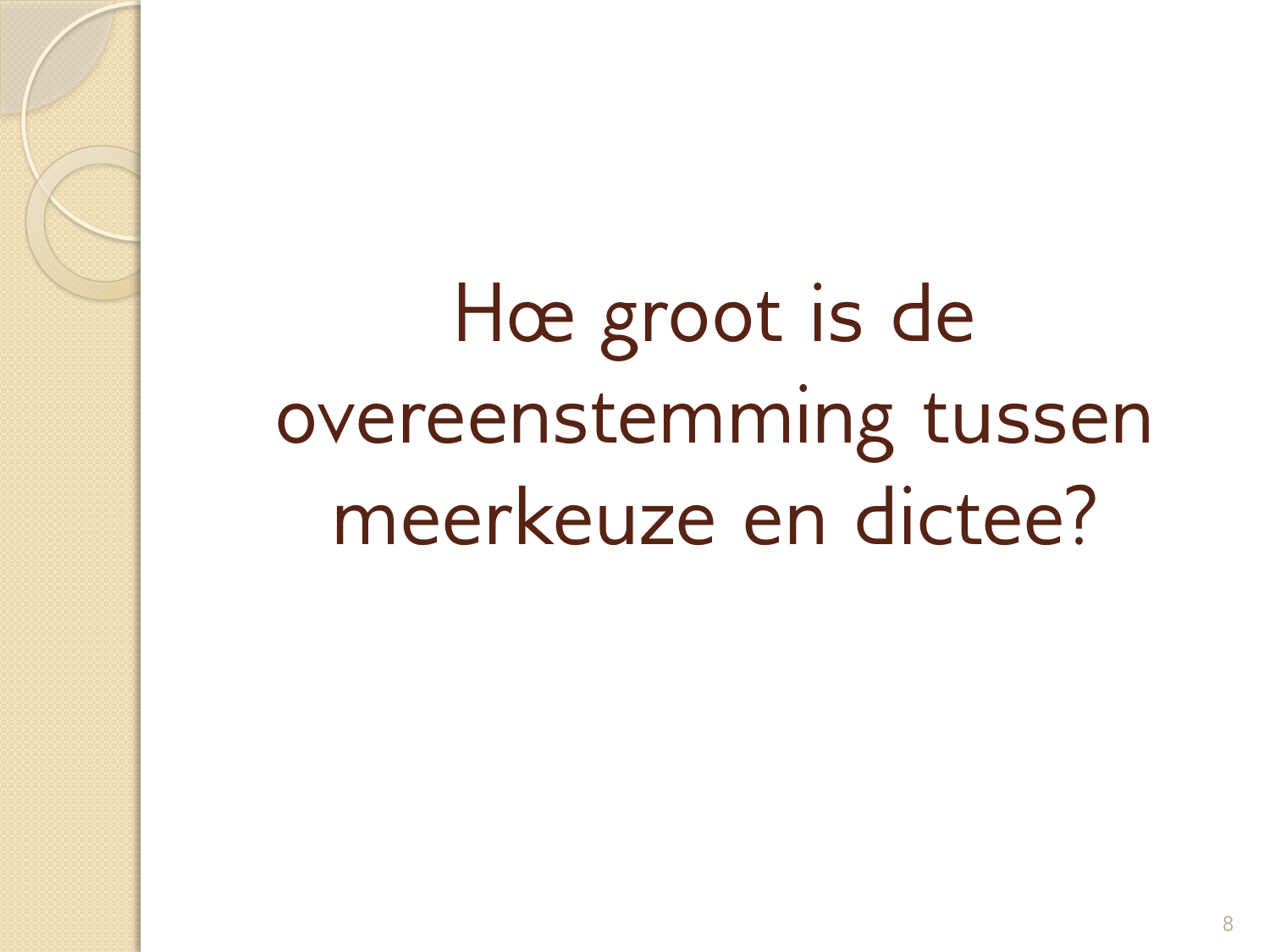

# Hoe groot is de overeenstemming tussen meerkeuze en dictee?
8